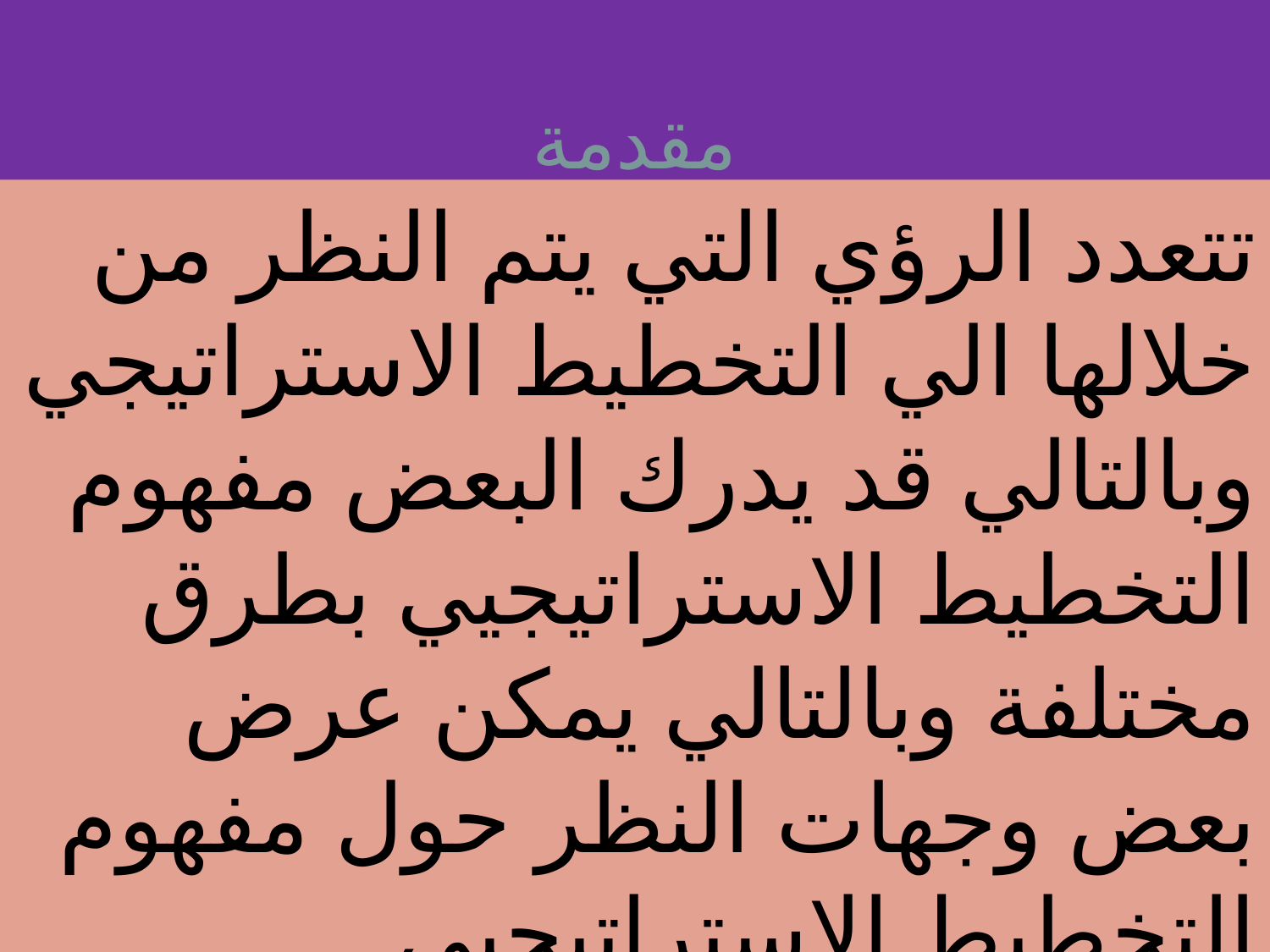

# مقدمة
تتعدد الرؤي التي يتم النظر من خلالها الي التخطيط الاستراتيجي وبالتالي قد يدرك البعض مفهوم التخطيط الاستراتيجيي بطرق مختلفة وبالتالي يمكن عرض بعض وجهات النظر حول مفهوم التخطيط الاستراتيجيي